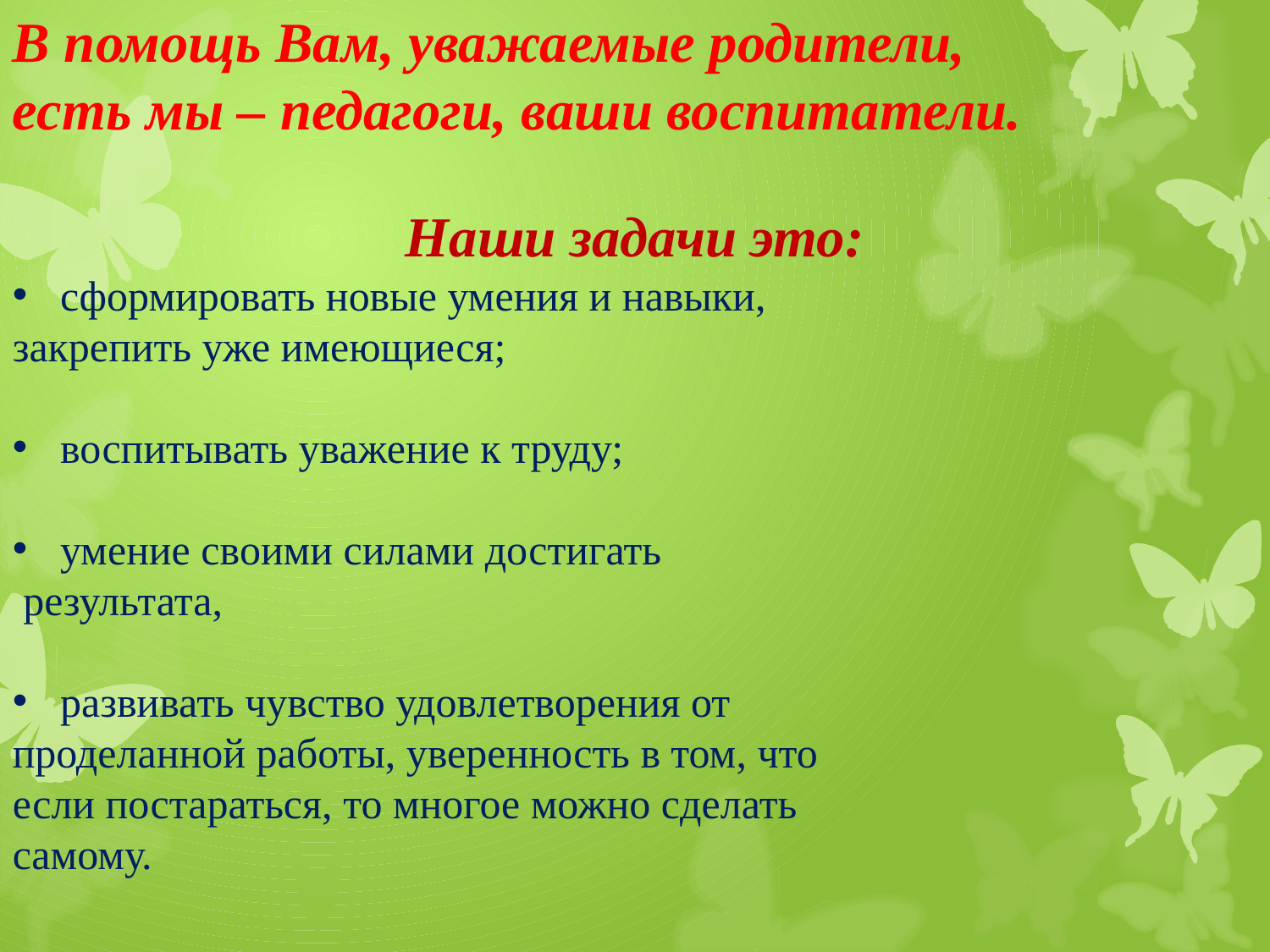

В помощь Вам, уважаемые родители,
есть мы – педагоги, ваши воспитатели.

Наши задачи это:
сформировать новые умения и навыки,
закрепить уже имеющиеся;

воспитывать уважение к труду;

умение своими силами достигать
 результата,

развивать чувство удовлетворения от
проделанной работы, уверенность в том, что
если постараться, то многое можно сделать
самому.